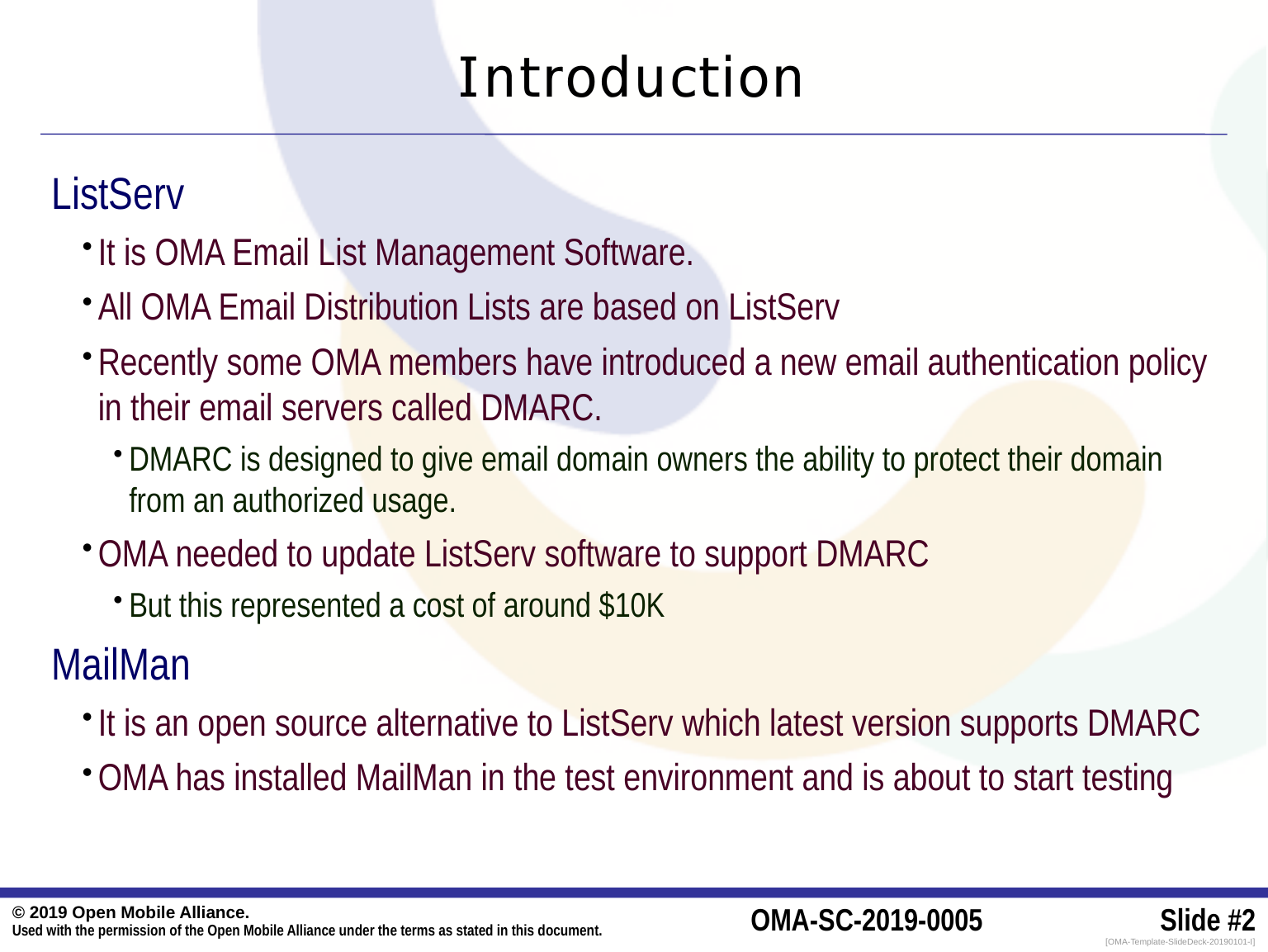

# Introduction
ListServ
It is OMA Email List Management Software.
All OMA Email Distribution Lists are based on ListServ
Recently some OMA members have introduced a new email authentication policy in their email servers called DMARC.
DMARC is designed to give email domain owners the ability to protect their domain from an authorized usage.
OMA needed to update ListServ software to support DMARC
But this represented a cost of around $10K
MailMan
It is an open source alternative to ListServ which latest version supports DMARC
OMA has installed MailMan in the test environment and is about to start testing